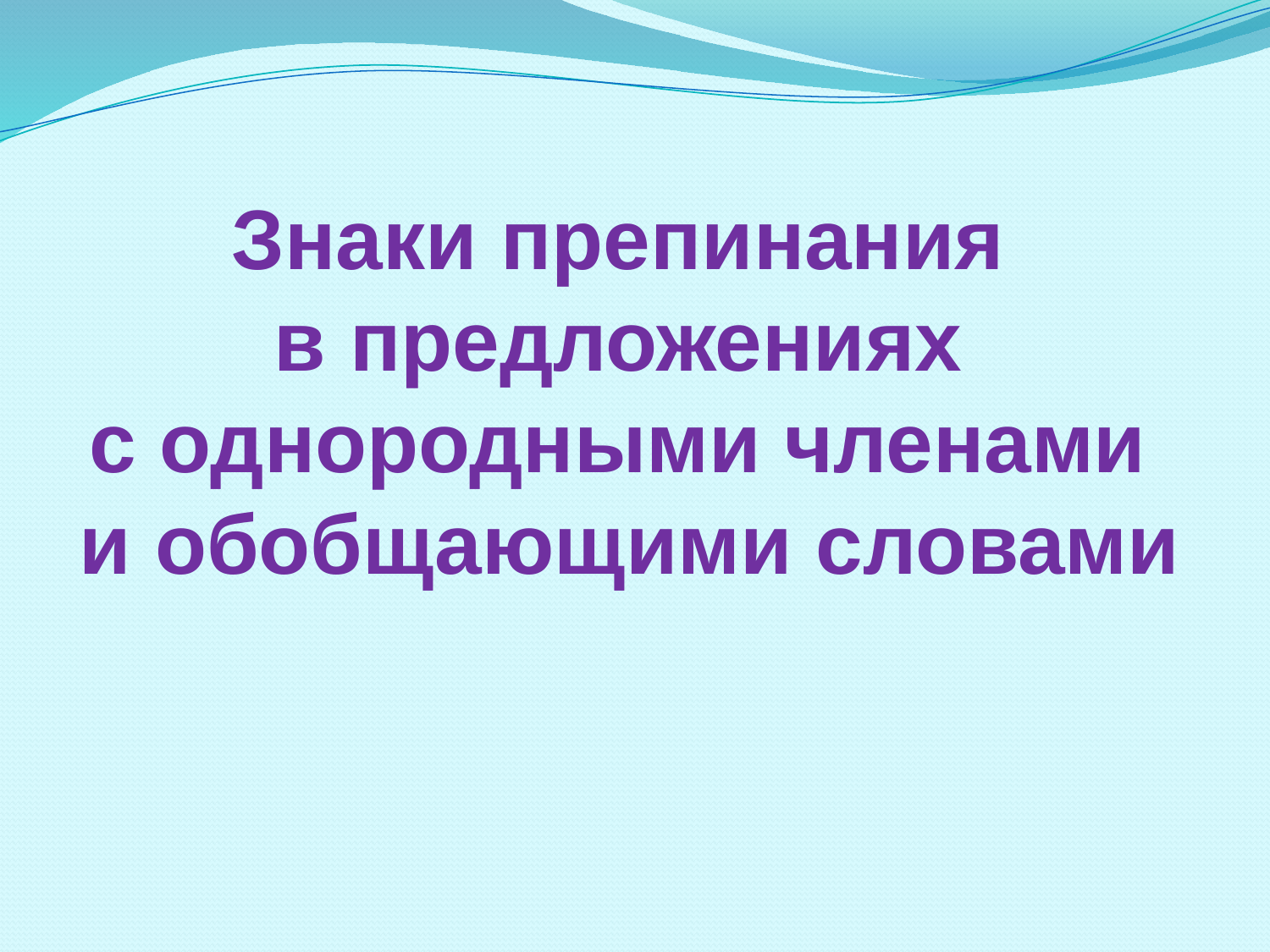

Знаки препинания
в предложениях
с однородными членами
и обобщающими словами